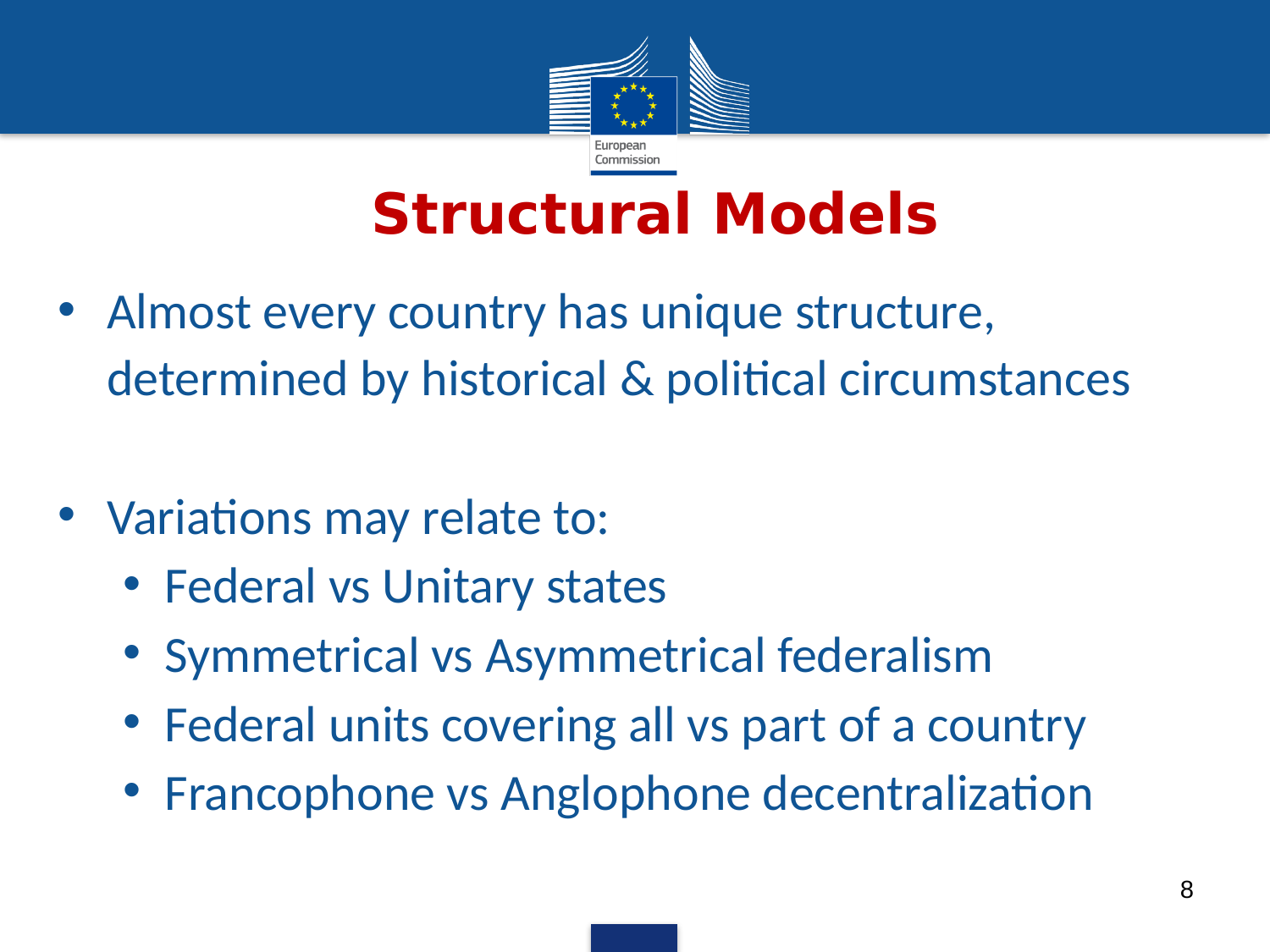

# Structural Models
Almost every country has unique structure, determined by historical & political circumstances

Variations may relate to:
Federal vs Unitary states
Symmetrical vs Asymmetrical federalism
Federal units covering all vs part of a country
Francophone vs Anglophone decentralization

8